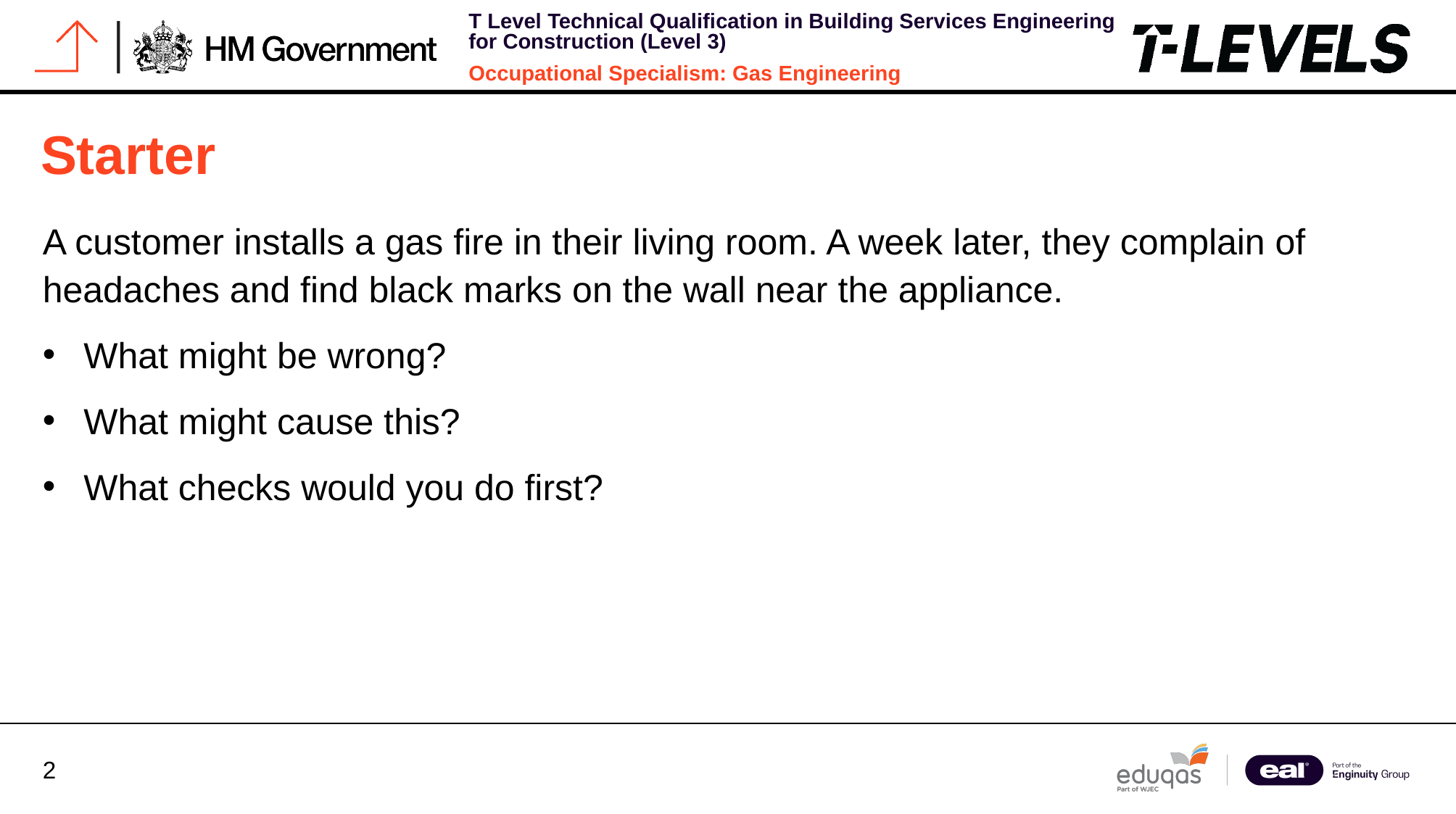

# Starter
A customer installs a gas fire in their living room. A week later, they complain of headaches and find black marks on the wall near the appliance.
What might be wrong?
What might cause this?
What checks would you do first?